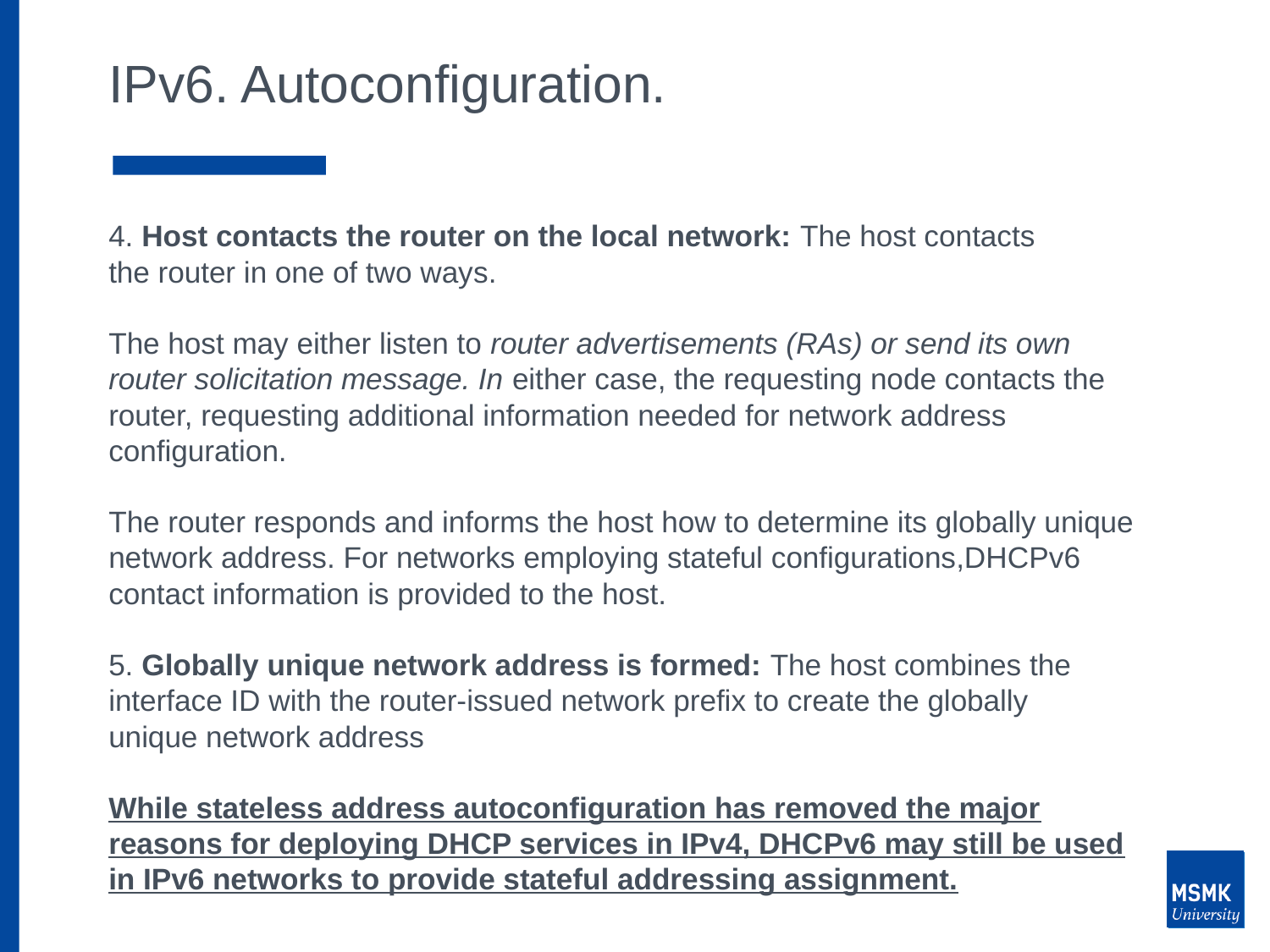

# IPv6. Autoconfiguration.
4. Host contacts the router on the local network: The host contacts
the router in one of two ways.

The host may either listen to router advertisements (RAs) or send its own router solicitation message. In either case, the requesting node contacts the router, requesting additional information needed for network address configuration.

The router responds and informs the host how to determine its globally unique network address. For networks employing stateful configurations,DHCPv6 contact information is provided to the host.

5. Globally unique network address is formed: The host combines the interface ID with the router-issued network prefix to create the globally
unique network address

While stateless address autoconfiguration has removed the major reasons for deploying DHCP services in IPv4, DHCPv6 may still be used in IPv6 networks to provide stateful addressing assignment.